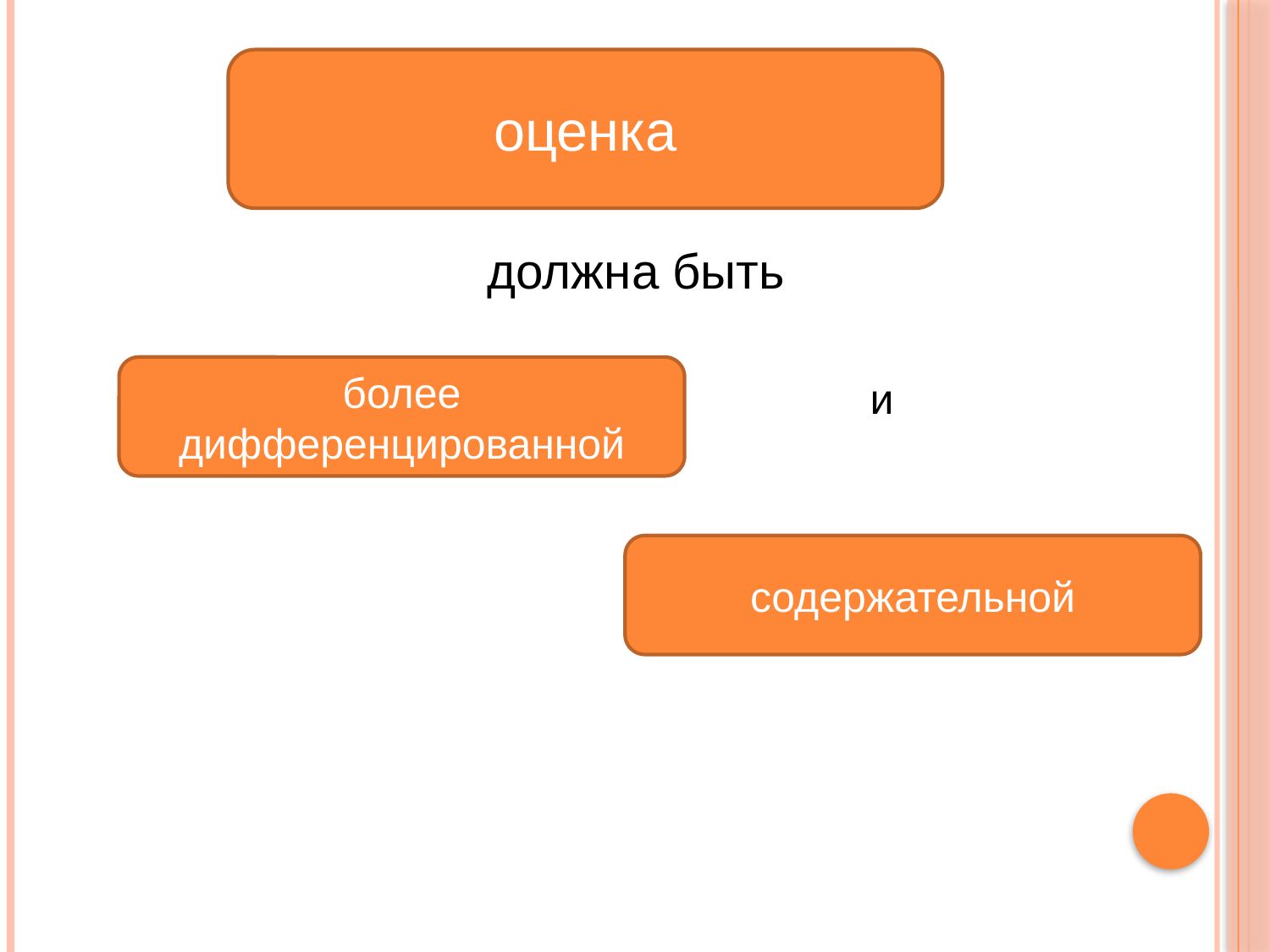

#
оценка
                           должна быть

                                                                   и

более дифференцированной
содержательной